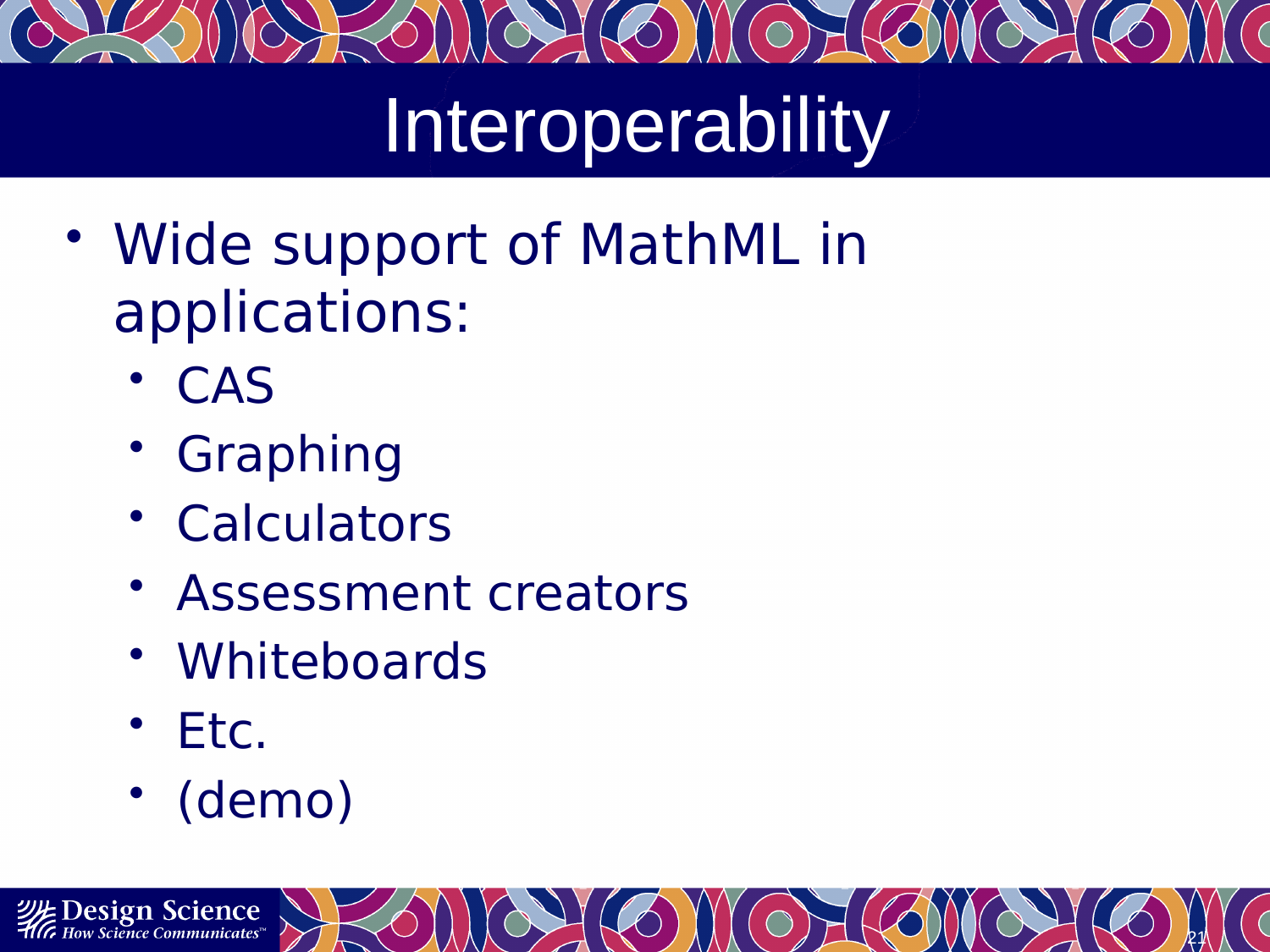

# Interoperability
Wide support of MathML in applications:
CAS
Graphing
Calculators
Assessment creators
Whiteboards
Etc.
(demo)
21